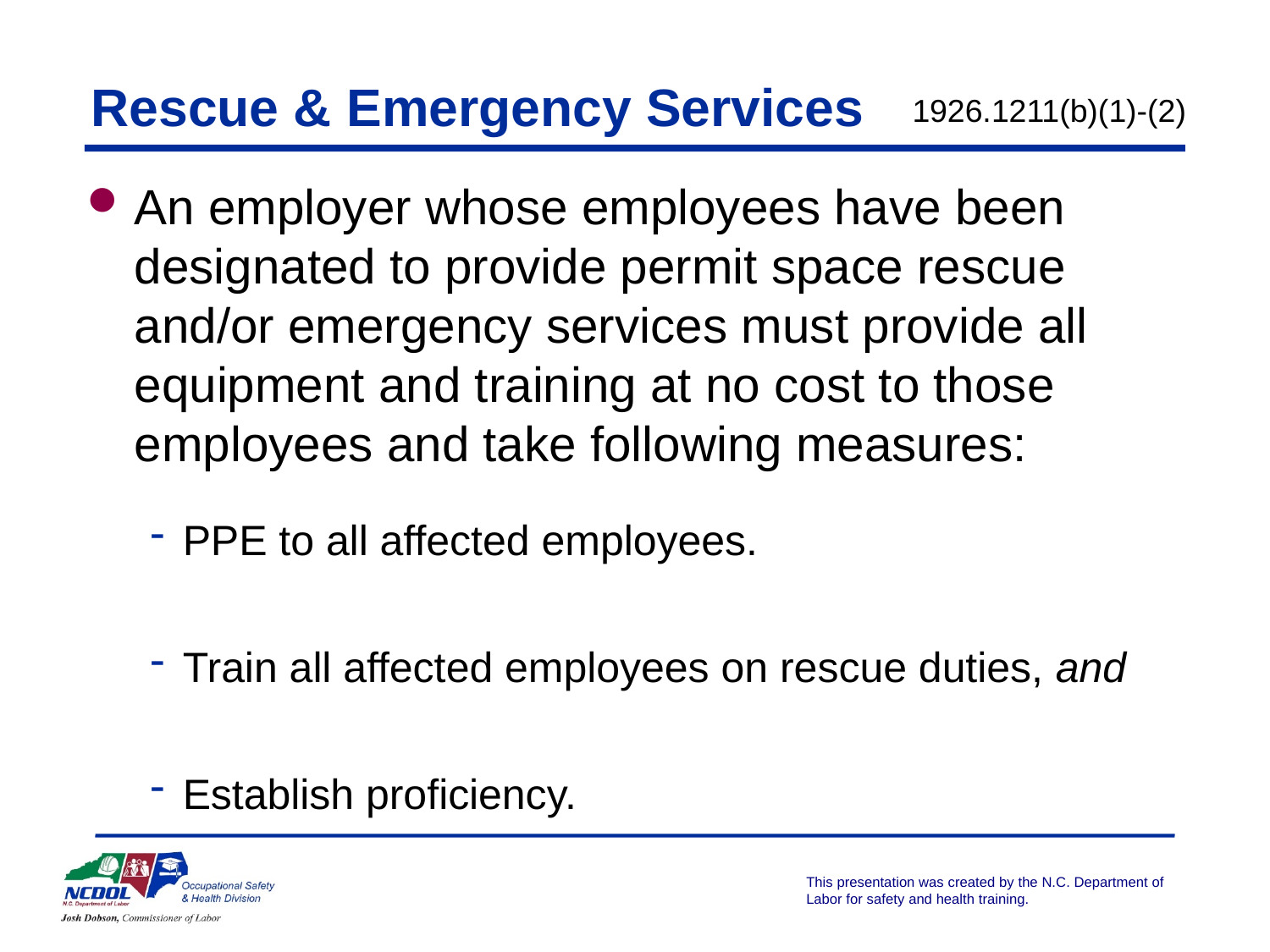

# Rescue & Emergency Services
1926.1211(b)(1)-(2)

An employer whose employees have been designated to provide permit space rescue and/or emergency services must provide all equipment and training at no cost to those employees and take following measures:

PPE to all affected employees.

Train all affected employees on rescue duties, and

Establish proficiency.